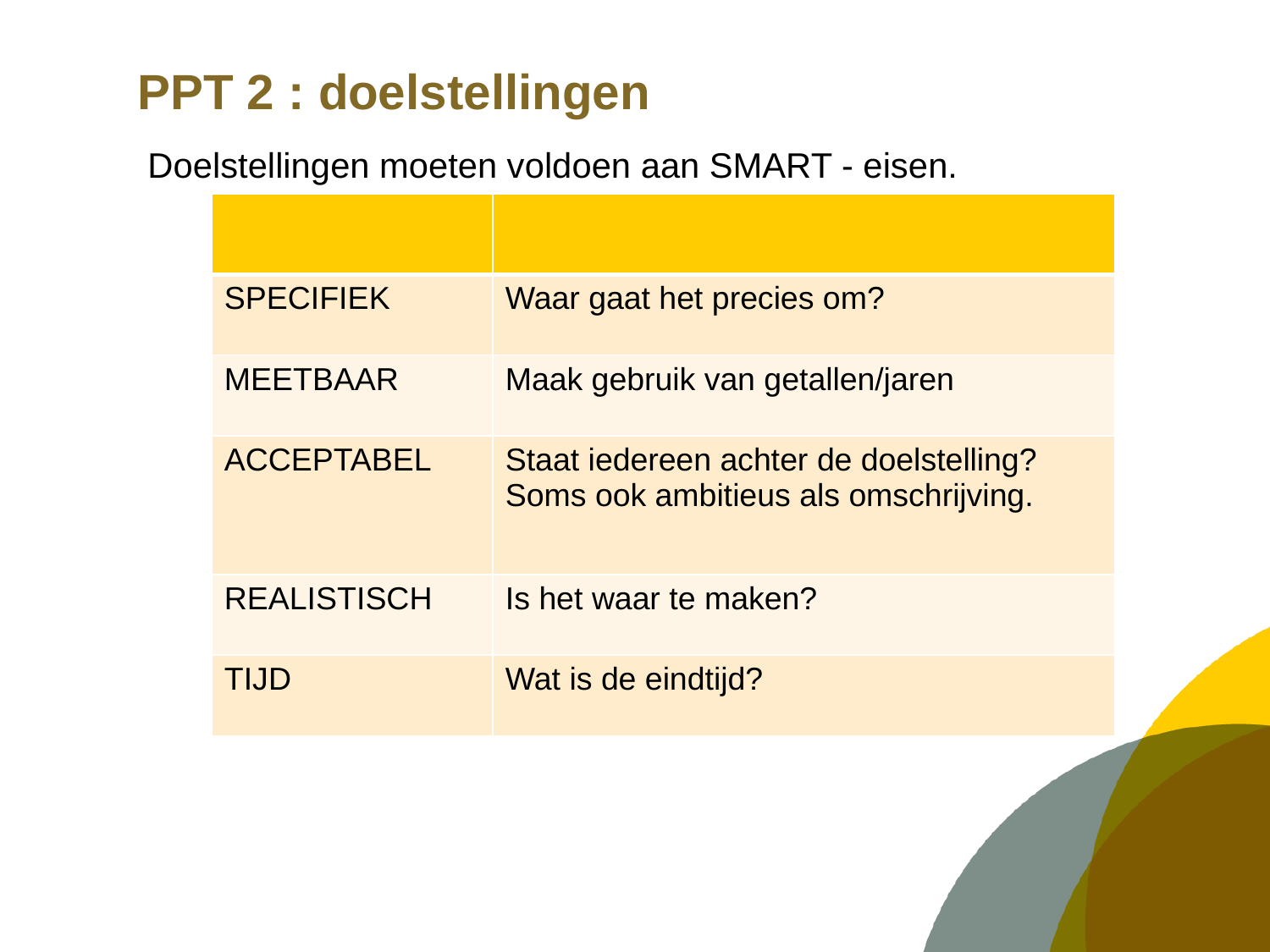

# PPT 2 : doelstellingen
Doelstellingen moeten voldoen aan SMART - eisen.

|  |  |
| --- | --- |
| SPECIFIEK | Waar gaat het precies om? |
| MEETBAAR | Maak gebruik van getallen/jaren |
| ACCEPTABEL | Staat iedereen achter de doelstelling? Soms ook ambitieus als omschrijving. |
| REALISTISCH | Is het waar te maken? |
| TIJD | Wat is de eindtijd? |